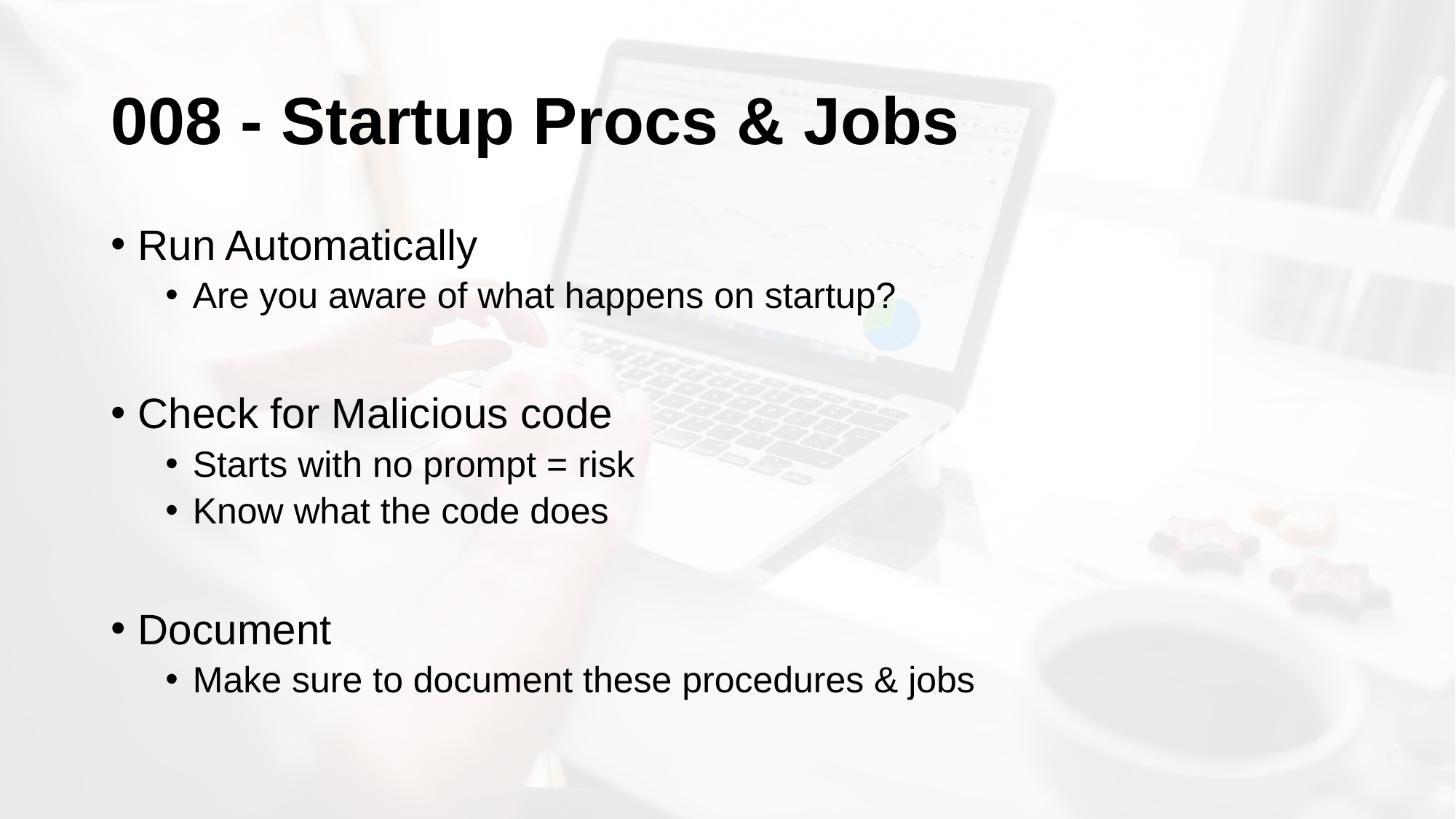

# 008 - Startup Procs & Jobs
Run Automatically
Are you aware of what happens on startup?

Check for Malicious code
Starts with no prompt = risk
Know what the code does

Document
Make sure to document these procedures & jobs